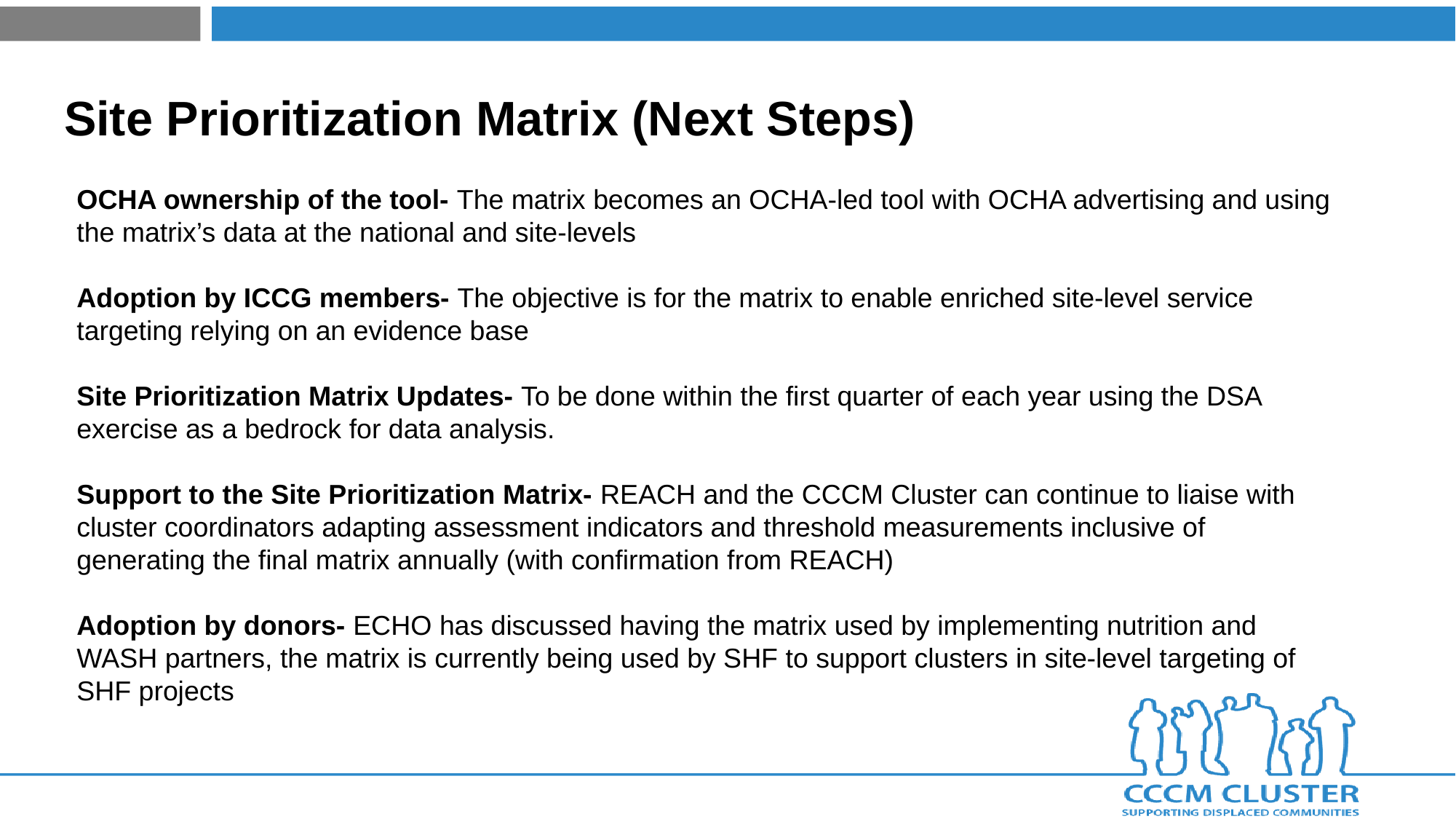

# Site Prioritization Matrix (Next Steps)
OCHA ownership of the tool- The matrix becomes an OCHA-led tool with OCHA advertising and using the matrix’s data at the national and site-levels

Adoption by ICCG members- The objective is for the matrix to enable enriched site-level service targeting relying on an evidence base

Site Prioritization Matrix Updates- To be done within the first quarter of each year using the DSA exercise as a bedrock for data analysis.

Support to the Site Prioritization Matrix- REACH and the CCCM Cluster can continue to liaise with cluster coordinators adapting assessment indicators and threshold measurements inclusive of generating the final matrix annually (with confirmation from REACH)

Adoption by donors- ECHO has discussed having the matrix used by implementing nutrition and WASH partners, the matrix is currently being used by SHF to support clusters in site-level targeting of SHF projects